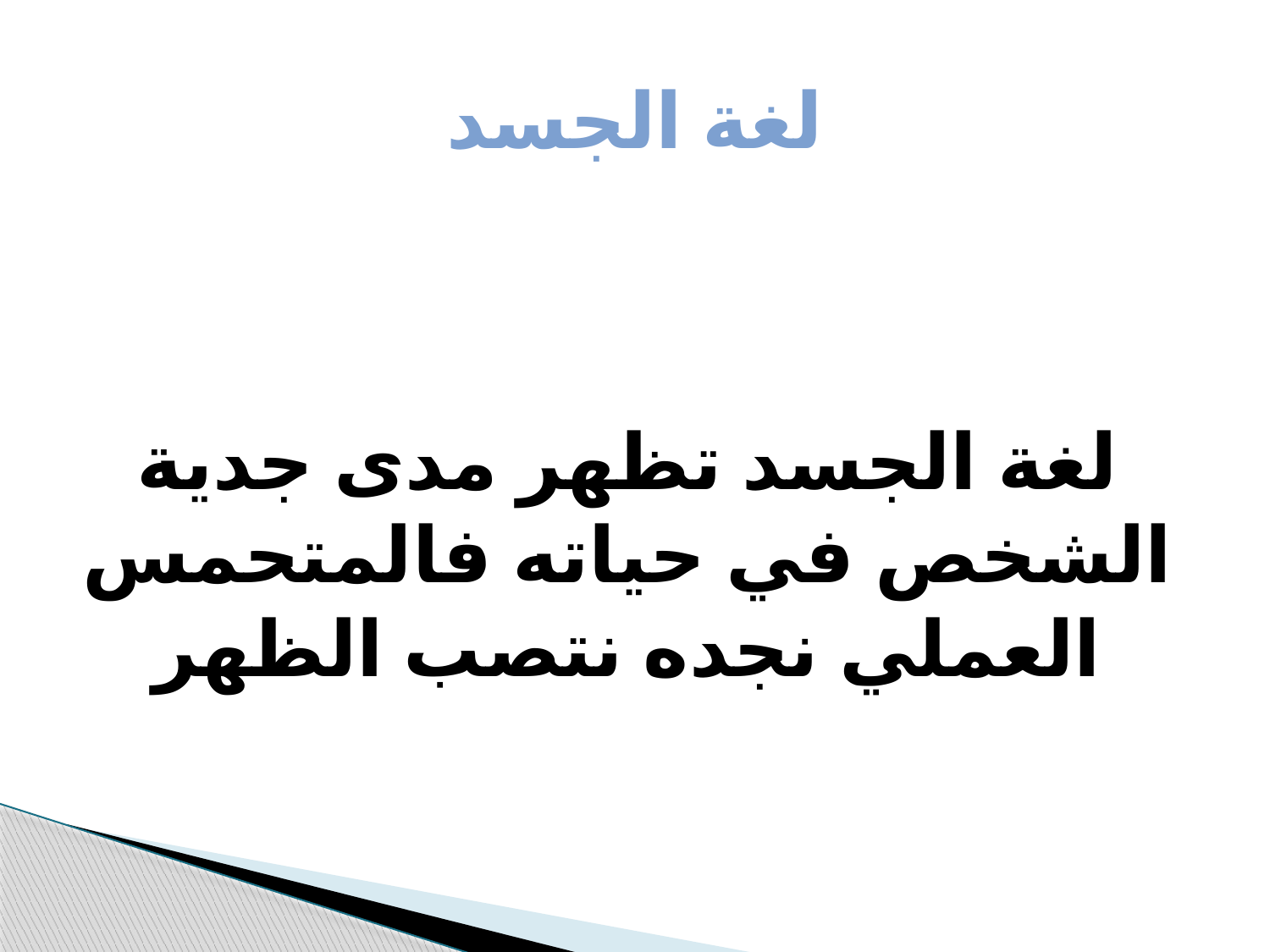

# لغة الجسد

لغة الجسد تظهر مدى جدية الشخص في حياته فالمتحمس العملي نجده نتصب الظهر